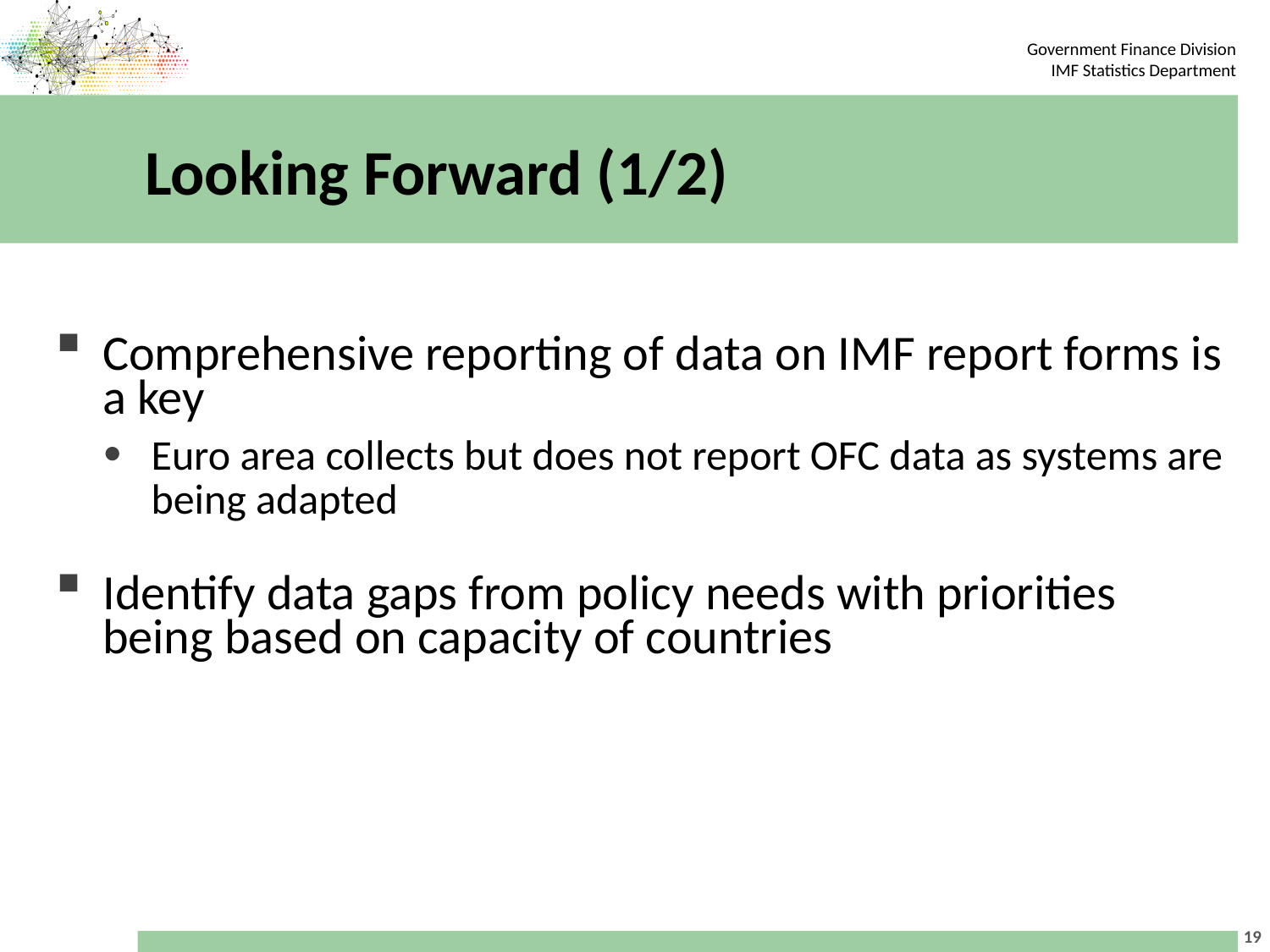

# Looking Forward (1/2)

Comprehensive reporting of data on IMF report forms is a key
Euro area collects but does not report OFC data as systems are being adapted
Identify data gaps from policy needs with priorities being based on capacity of countries

19